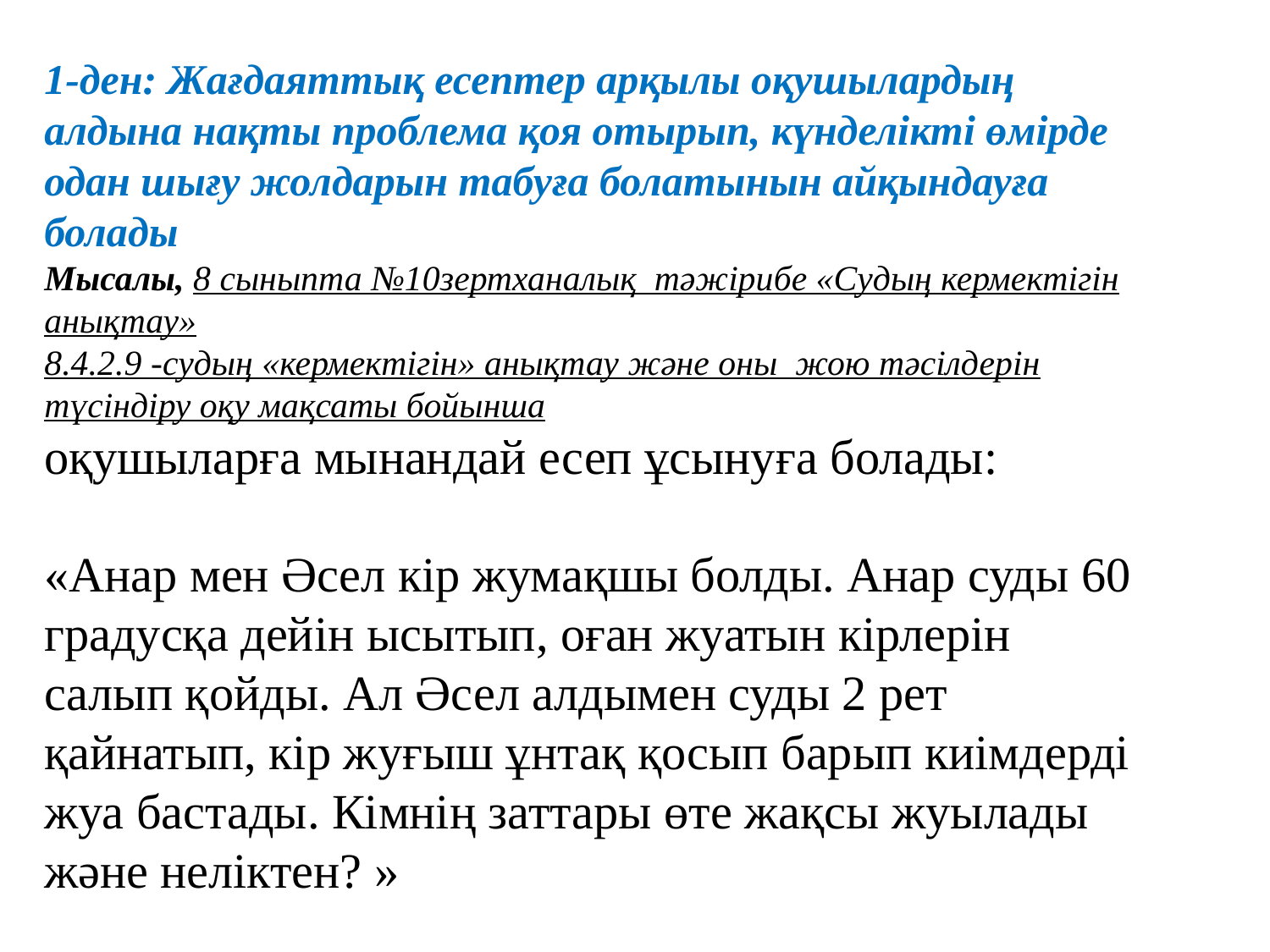

1-ден: Жағдаяттық есептер арқылы оқушылардың алдына нақты проблема қоя отырып, күнделікті өмірде одан шығу жолдарын табуға болатынын айқындауға болады
Мысалы, 8 сыныпта №10зертханалық  тәжірибе «Судың кермектігін анықтау»
8.4.2.9 -судың «кермектігін» анықтау және оны  жою тәсілдерін түсіндіру оқу мақсаты бойынша
оқушыларға мынандай есеп ұсынуға болады:

«Анар мен Әсел кір жумақшы болды. Анар суды 60 градусқа дейін ысытып, оған жуатын кірлерін салып қойды. Ал Әсел алдымен суды 2 рет қайнатып, кір жуғыш ұнтақ қосып барып киімдерді жуа бастады. Кімнің заттары өте жақсы жуылады және неліктен? »